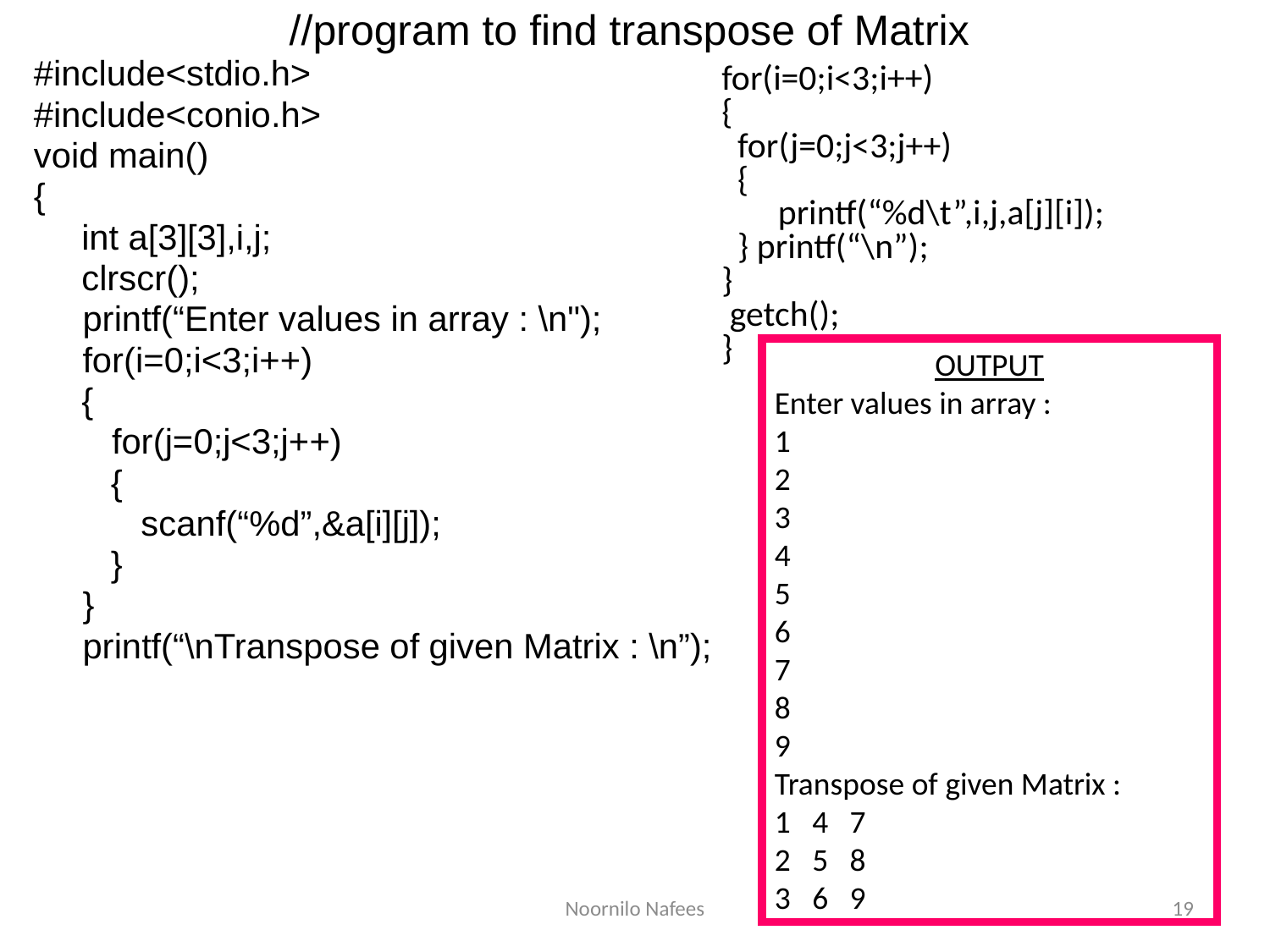

# //program to find transpose of Matrix
#include<stdio.h>
#include<conio.h>
void main()
{
	int a[3][3],i,j;
	clrscr();
     printf(“Enter values in array : \n");
     for(i=0;i<3;i++)
	{
        for(j=0;j<3;j++)
	   {
           scanf(“%d”,&a[i][j]);
	   }
     }
     printf(“\nTranspose of given Matrix : \n”);

for(i=0;i<3;i++)
{
  for(j=0;j<3;j++)
  {
       printf(“%d\t”,i,j,a[j][i]);
  } printf(“\n”);
}
 getch();
}
OUTPUT
Enter values in array :
1
2
3
4
5
6
7
8
9
Transpose of given Matrix :
1   4   7
2   5   8
3   6   9
Noornilo Nafees
19